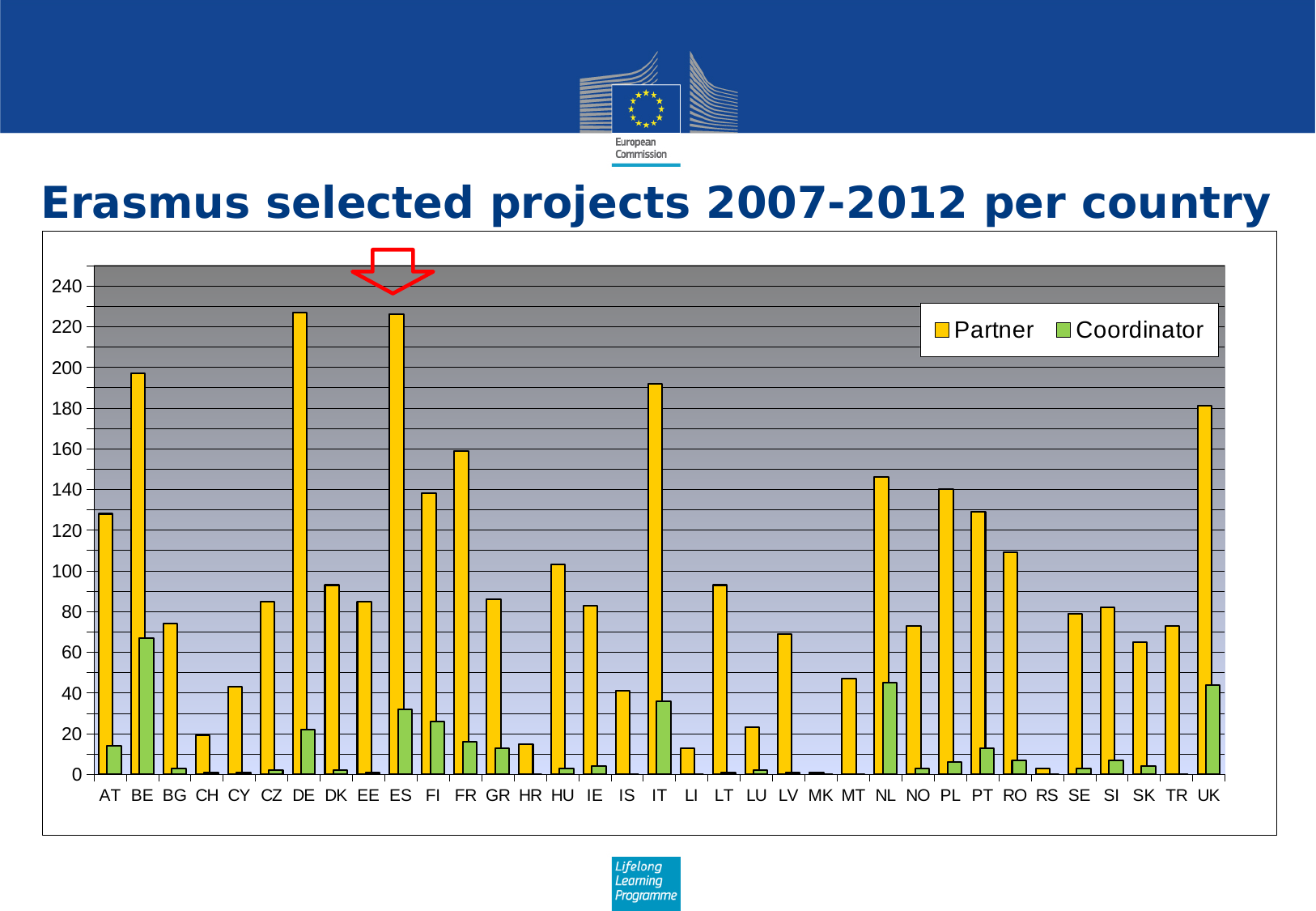

Erasmus selected projects 2007-2012 per country

### Chart

| Category |  |  |
|---|---|---|
| AT | 128.0 | 14.0 |
| BE | 197.0 | 67.0 |
| BG | 74.0 | 3.0 |
| CH | 19.0 | 1.0 |
| CY | 43.0 | 1.0 |
| CZ | 85.0 | 2.0 |
| DE | 227.0 | 22.0 |
| DK | 93.0 | 2.0 |
| EE | 85.0 | 1.0 |
| ES | 226.0 | 32.0 |
| FI | 138.0 | 26.0 |
| FR | 159.0 | 16.0 |
| GR | 86.0 | 13.0 |
| HR | 15.0 | 0.0 |
| HU | 103.0 | 3.0 |
| IE | 83.0 | 4.0 |
| IS | 41.0 | 0.0 |
| IT | 192.0 | 36.0 |
| LI | 13.0 | 0.0 |
| LT | 93.0 | 1.0 |
| LU | 23.0 | 2.0 |
| LV | 69.0 | 1.0 |
| MK | 1.0 | 0.0 |
| MT | 47.0 | 0.0 |
| NL | 146.0 | 45.0 |
| NO | 73.0 | 3.0 |
| PL | 140.0 | 6.0 |
| PT | 129.0 | 13.0 |
| RO | 109.0 | 7.0 |
| RS | 3.0 | 0.0 |
| SE | 79.0 | 3.0 |
| SI | 82.0 | 7.0 |
| SK | 65.0 | 4.0 |
| TR | 73.0 | 0.0 |
| UK | 181.0 | 44.0 |